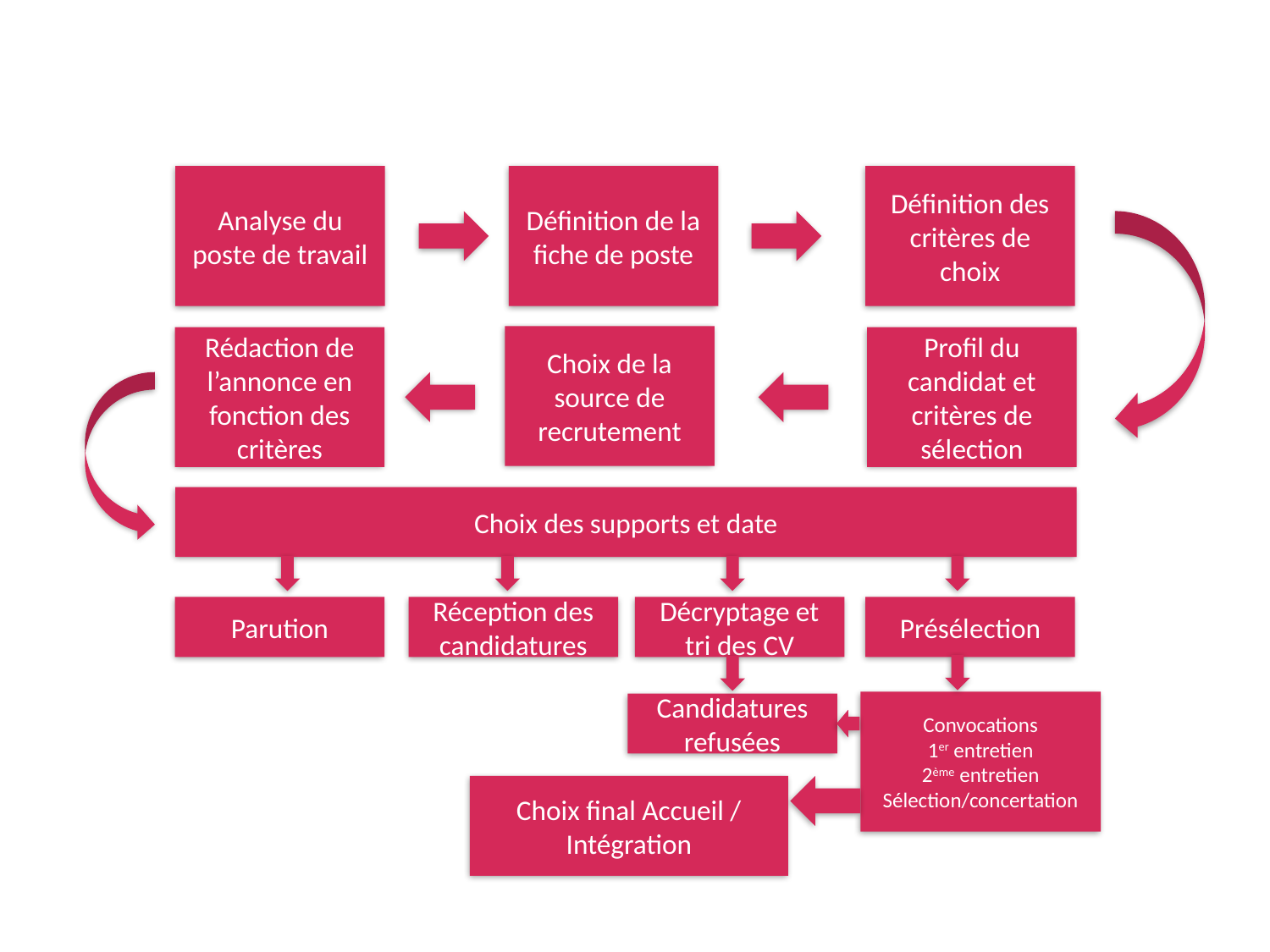

Analyse du poste de travail
Définition de la fiche de poste
Définition des critères de choix

Choix de la source de recrutement
Rédaction de l’annonce en fonction des critères
Profil du candidat et critères de sélection

Choix des supports et date

Parution
Réception des candidatures
Décryptage et tri des CV
Présélection

Convocations
1er entretien
2ème entretien
Sélection/concertation
Candidatures refusées

Choix final Accueil / Intégration